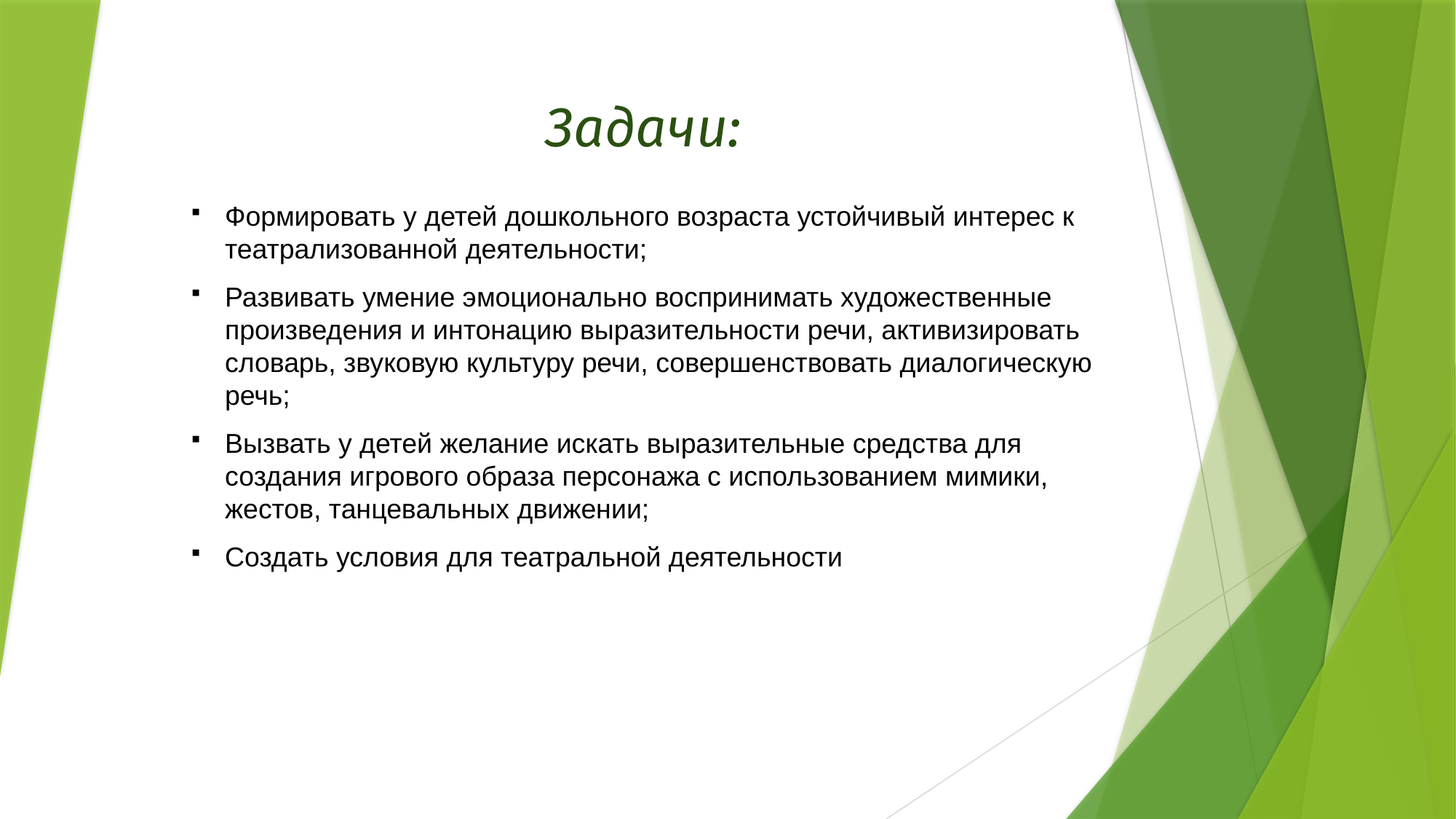

# Задачи:
Формировать у детей дошкольного возраста устойчивый интерес к театрализованной деятельности;
Развивать умение эмоционально воспринимать художественные произведения и интонацию выразительности речи, активизировать словарь, звуковую культуру речи, совершенствовать диалогическую речь;
Вызвать у детей желание искать выразительные средства для создания игрового образа персонажа с использованием мимики, жестов, танцевальных движении;
Создать условия для театральной деятельности